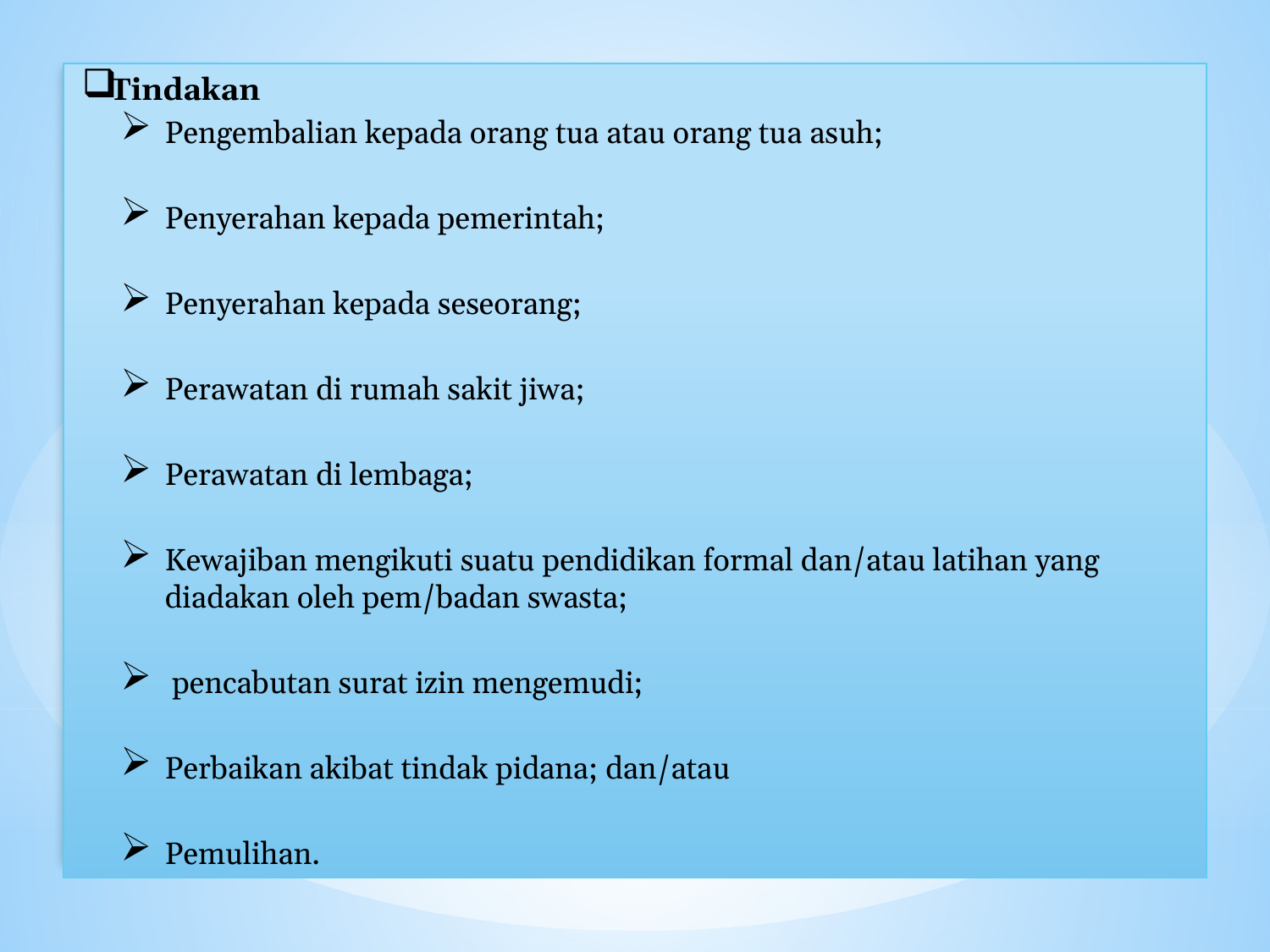

Tindakan
Pengembalian kepada orang tua atau orang tua asuh;

Penyerahan kepada pemerintah;

Penyerahan kepada seseorang;

Perawatan di rumah sakit jiwa;

Perawatan di lembaga;

Kewajiban mengikuti suatu pendidikan formal dan/atau latihan yang diadakan oleh pem/badan swasta;

 pencabutan surat izin mengemudi;

Perbaikan akibat tindak pidana; dan/atau

Pemulihan.